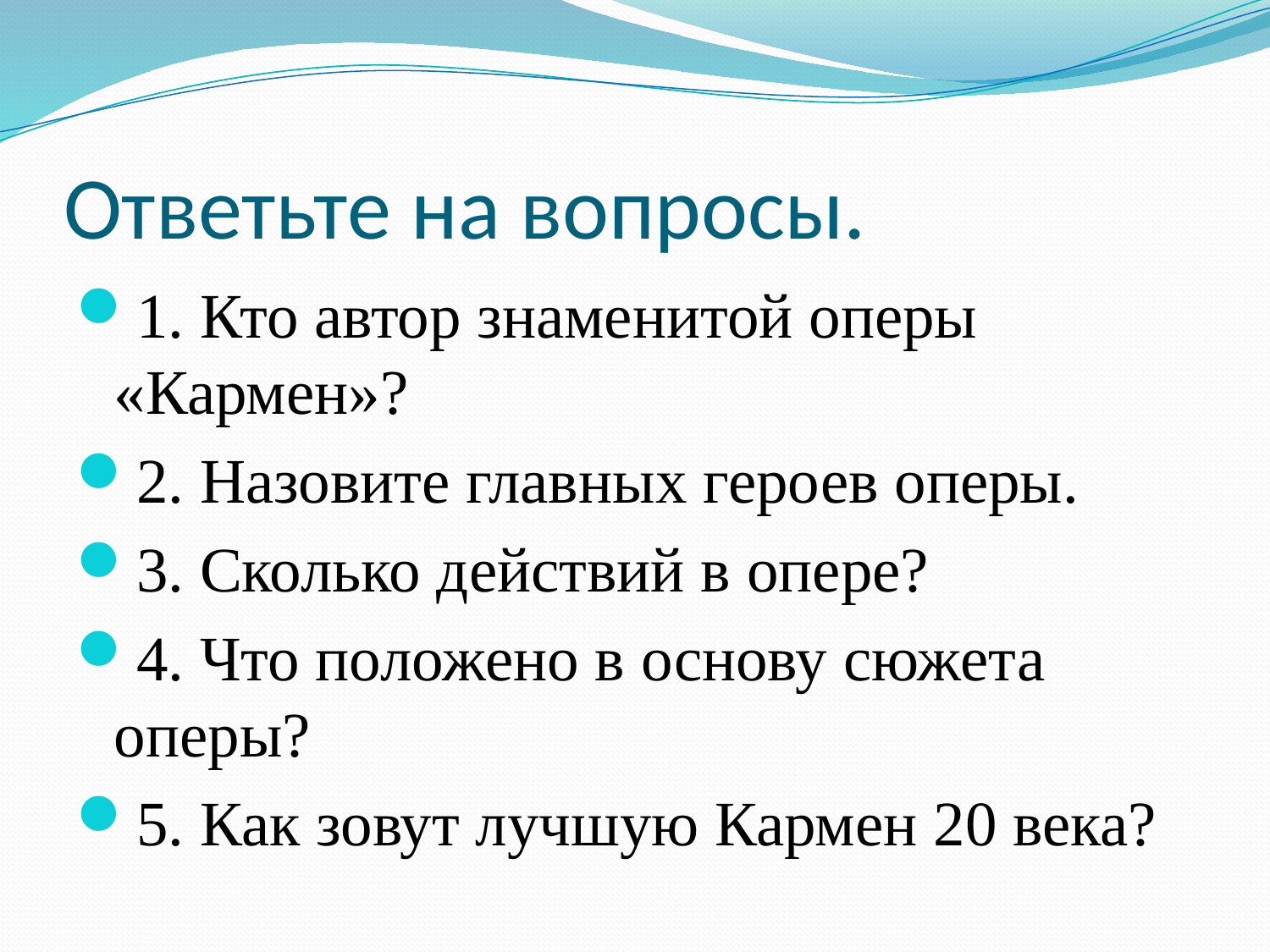

# Ответьте на вопросы.
1. Кто автор знаменитой оперы «Кармен»?
2. Назовите главных героев оперы.
3. Сколько действий в опере?
4. Что положено в основу сюжета оперы?
5. Как зовут лучшую Кармен 20 века?